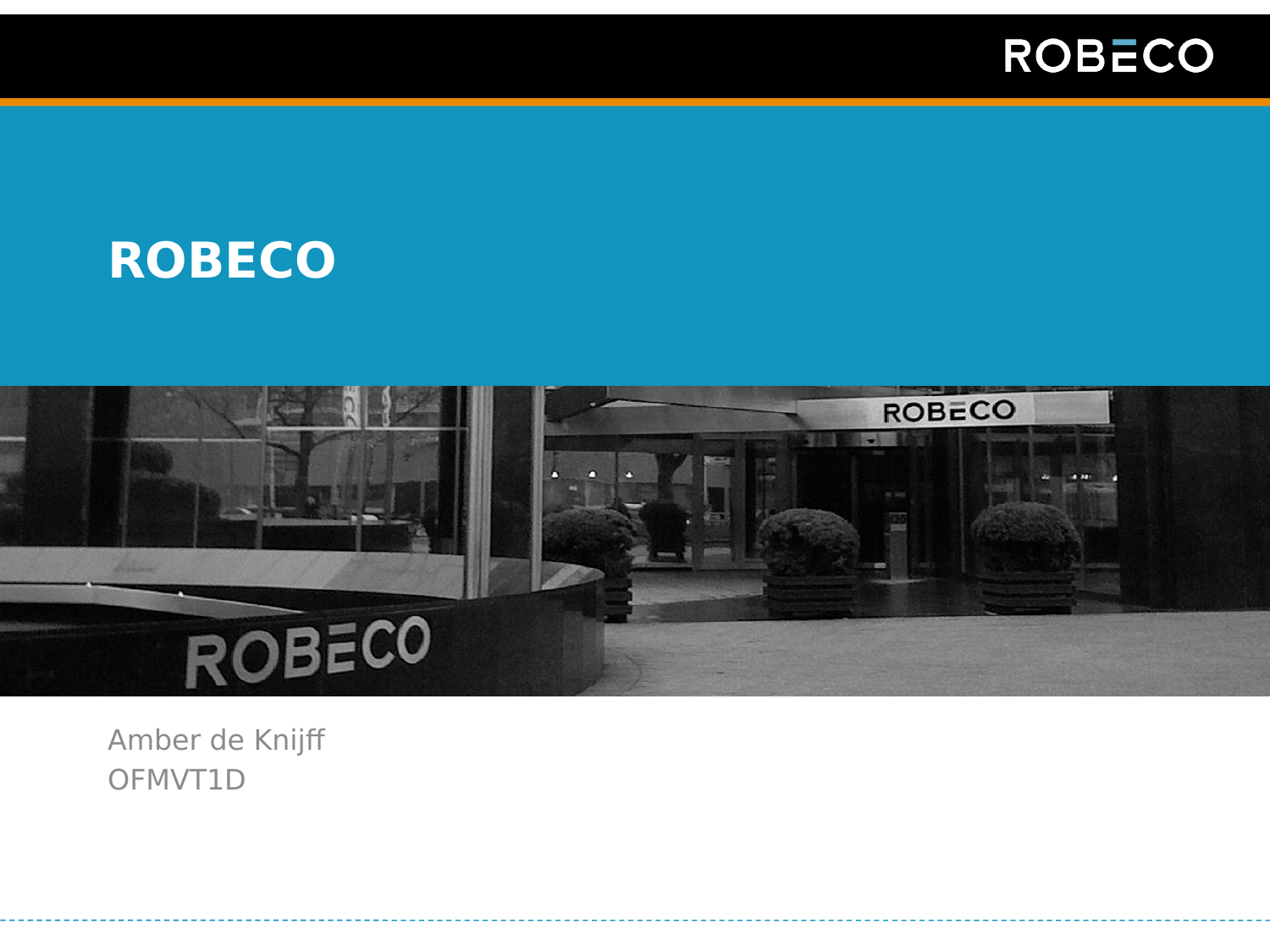

# ROBECO
Amber de Knijff
OFMVT1D

1